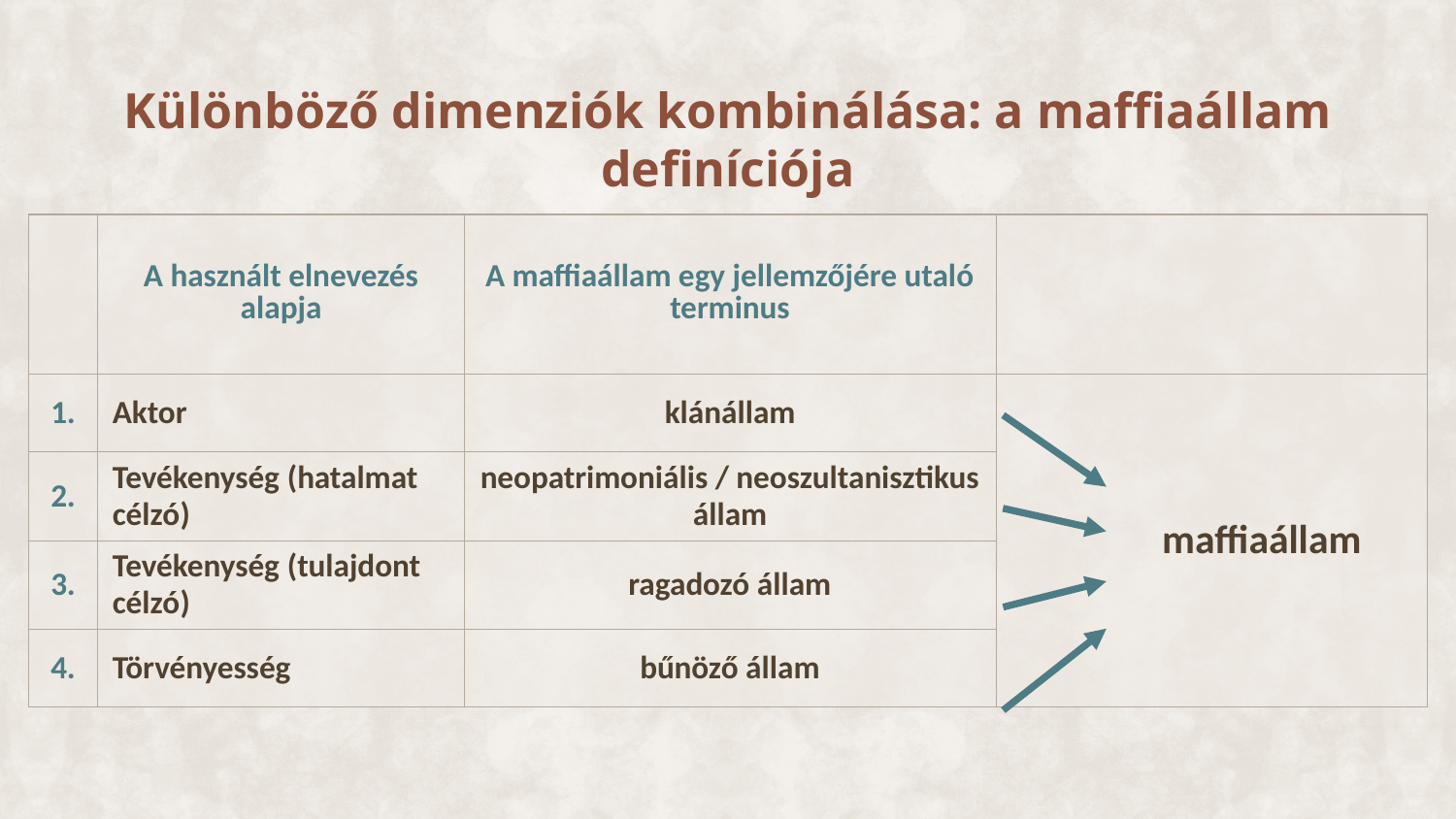

Különböző dimenziók kombinálása: a maffiaállam definíciója
|  | A használt elnevezés alapja | A maffiaállam egy jellemzőjére utaló terminus |  |
| --- | --- | --- | --- |
| 1. | Aktor | klánállam | maffiaállam |
| 2. | Tevékenység (hatalmat célzó) | neopatrimoniális / neoszultanisztikus állam |  |
| 3. | Tevékenység (tulajdont célzó) | ragadozó állam |  |
| 4. | Törvényesség | bűnöző állam |  |